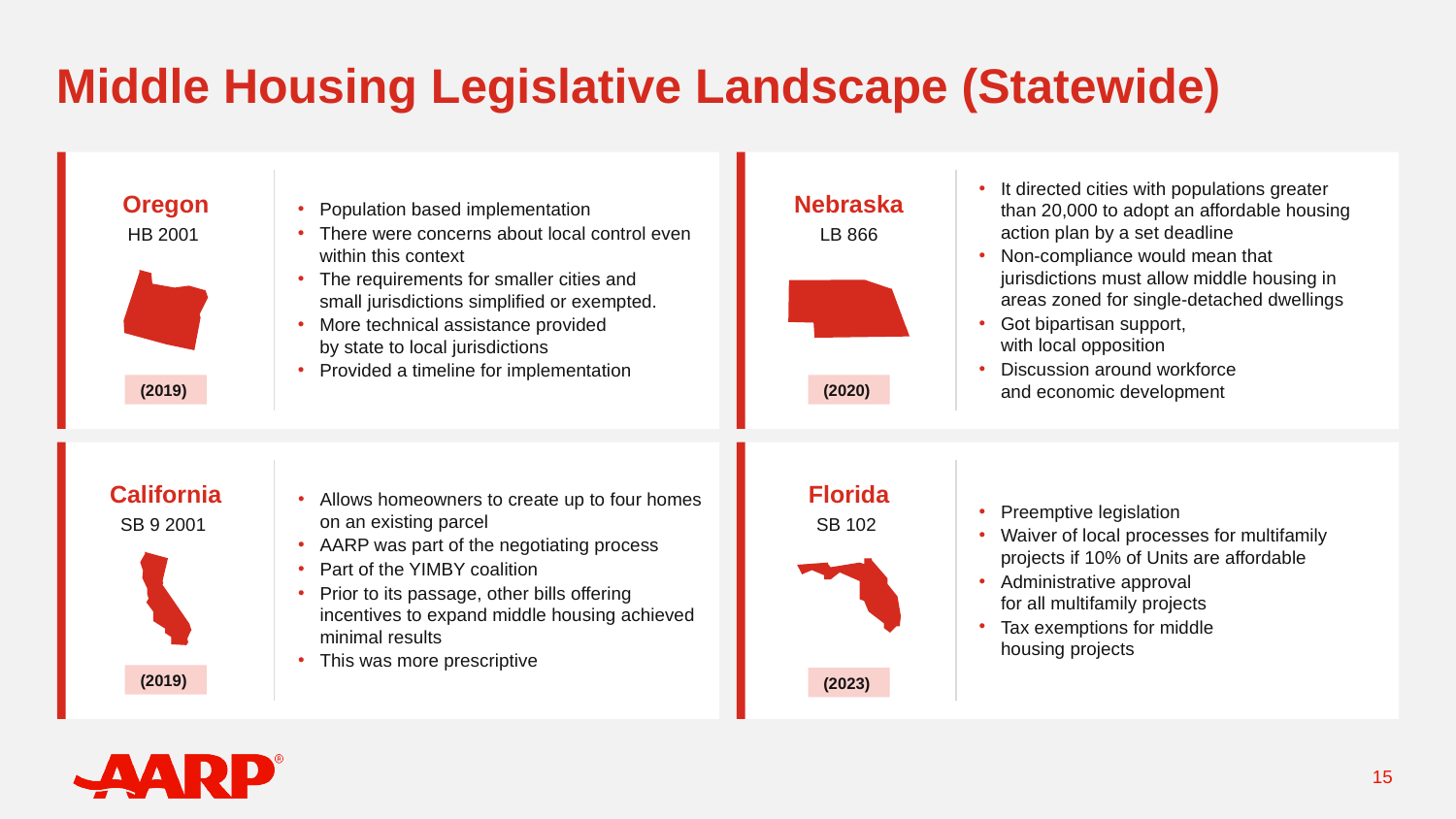

Middle Housing Legislative Landscape (Statewide)

It directed cities with populations greater than 20,000 to adopt an affordable housing action plan by a set deadline
Non-compliance would mean that jurisdictions must allow middle housing in areas zoned for single-detached dwellings
Got bipartisan support,
with local opposition
Discussion around workforce
and economic development
Oregon
HB 2001
(2019)
Nebraska
LB 866
(2020)
Population based implementation
There were concerns about local control even within this context
The requirements for smaller cities and
small jurisdictions simplified or exempted.
More technical assistance provided
by state to local jurisdictions
Provided a timeline for implementation

California
SB 9 2001
(2019)
Florida
SB 102
(2023)
Allows homeowners to create up to four homes on an existing parcel
AARP was part of the negotiating process
Part of the YIMBY coalition
Prior to its passage, other bills offering incentives to expand middle housing achieved minimal results
This was more prescriptive
Preemptive legislation
Waiver of local processes for multifamily projects if 10% of Units are affordable
Administrative approval
for all multifamily projects
Tax exemptions for middle
housing projects